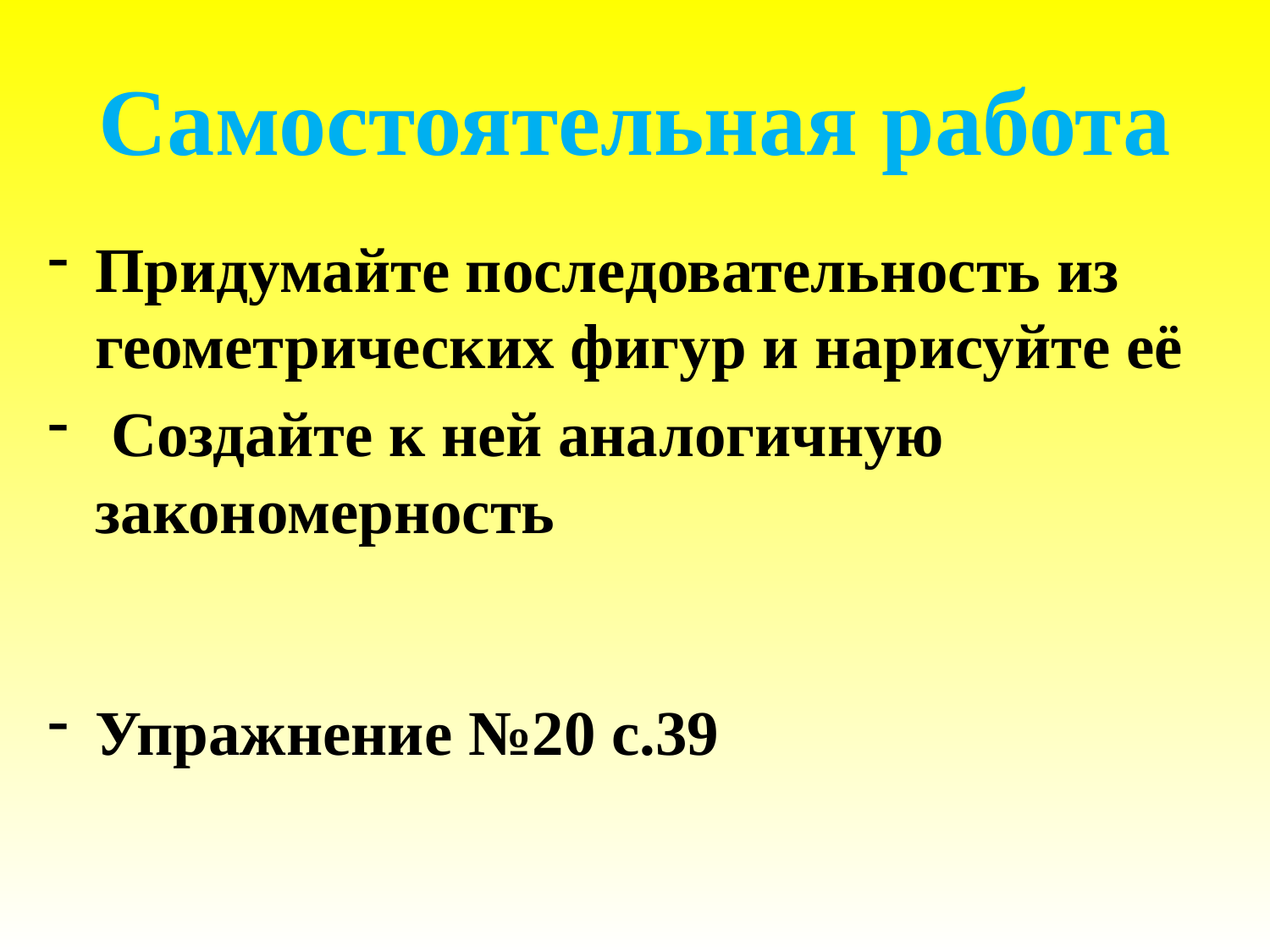

# Самостоятельная работа
Придумайте последовательность из геометрических фигур и нарисуйте её
 Создайте к ней аналогичную закономерность

Упражнение №20 с.39